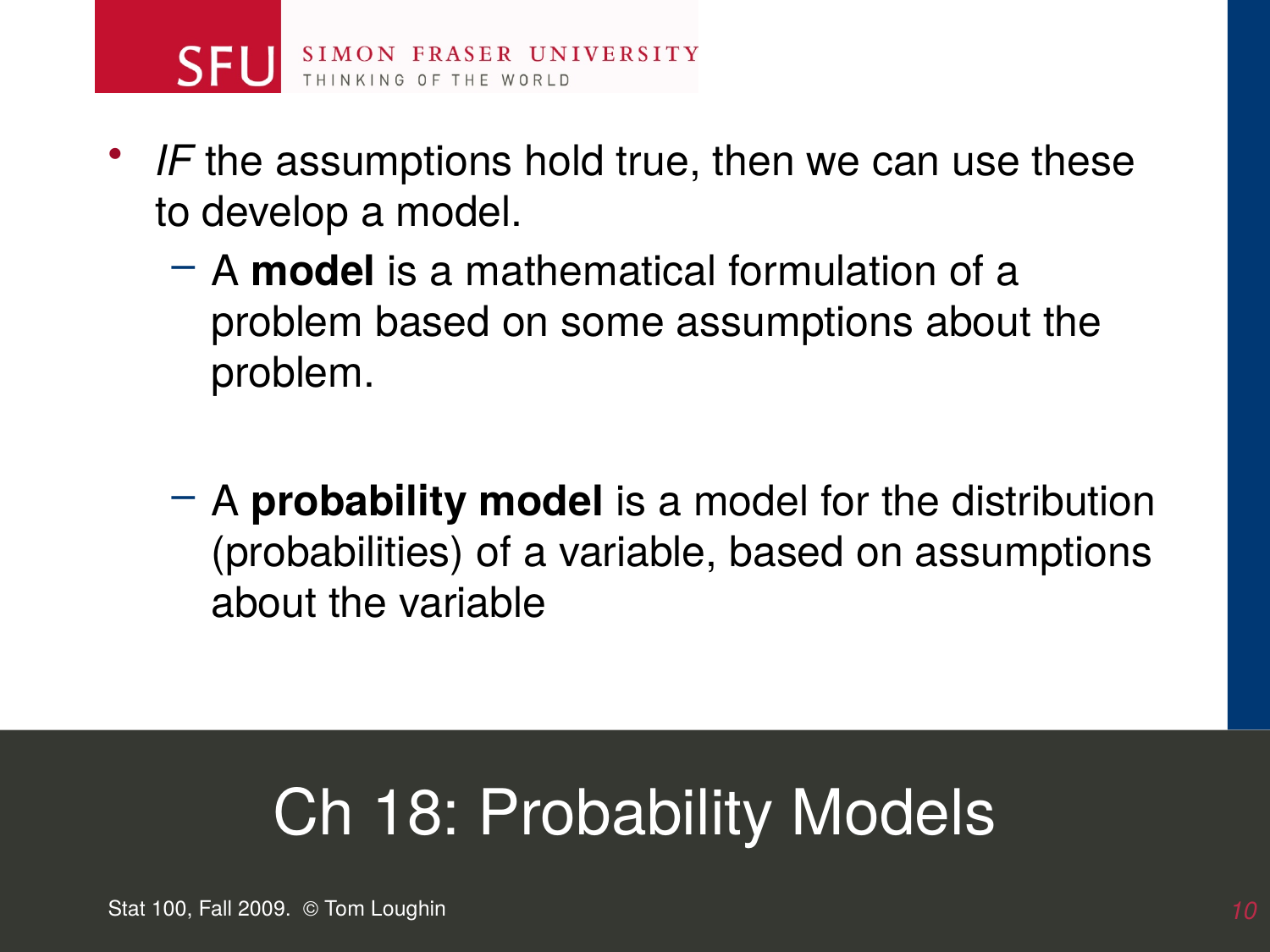

IF the assumptions hold true, then we can use these to develop a model.
A model is a mathematical formulation of a problem based on some assumptions about the problem.

A probability model is a model for the distribution (probabilities) of a variable, based on assumptions about the variable

# Ch 18: Probability Models
Stat 100, Fall 2009.  © Tom Loughin
10